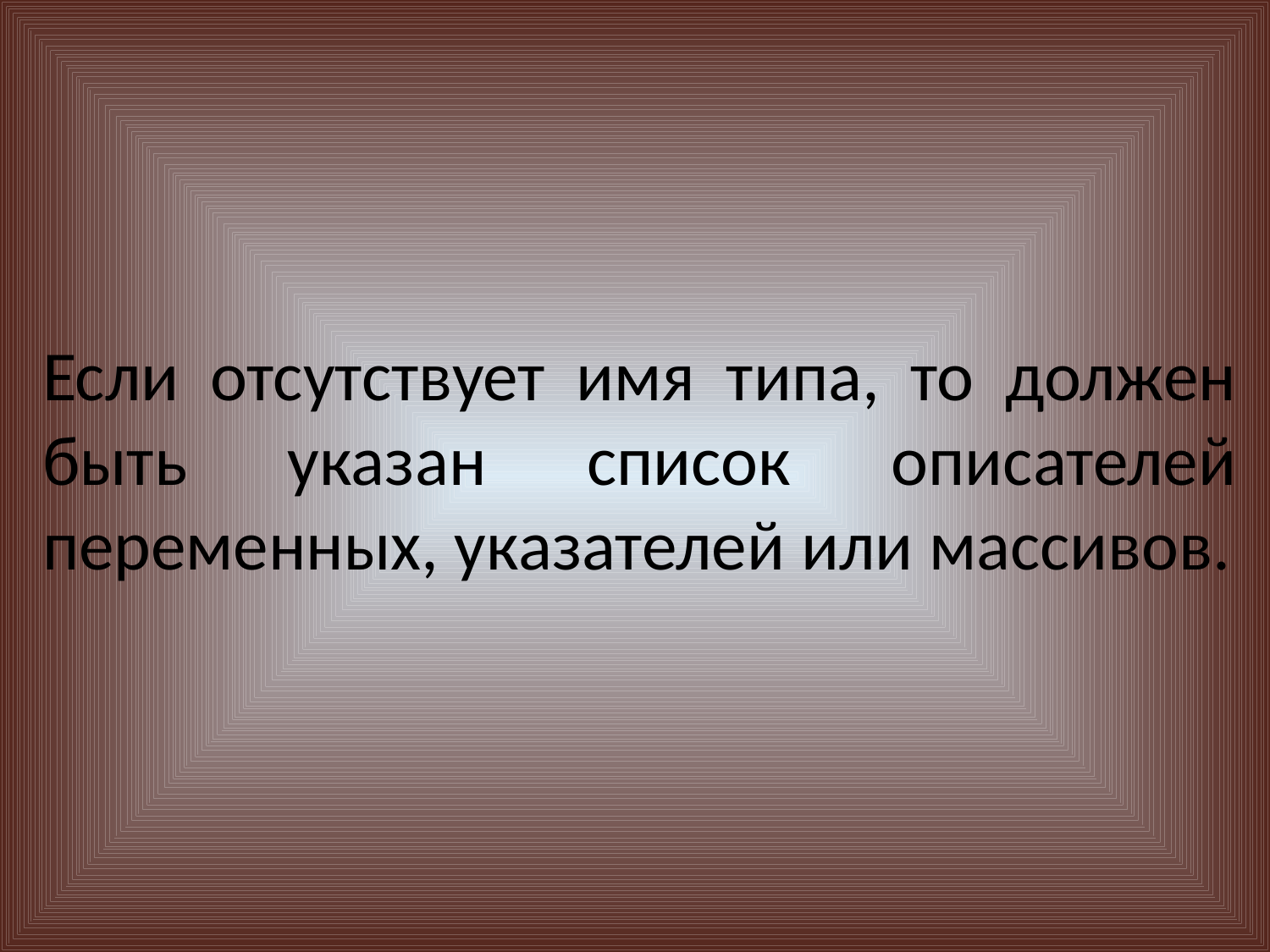

# Если отсутствует имя типа, то должен быть указан список описателей переменных, указателей или массивов.